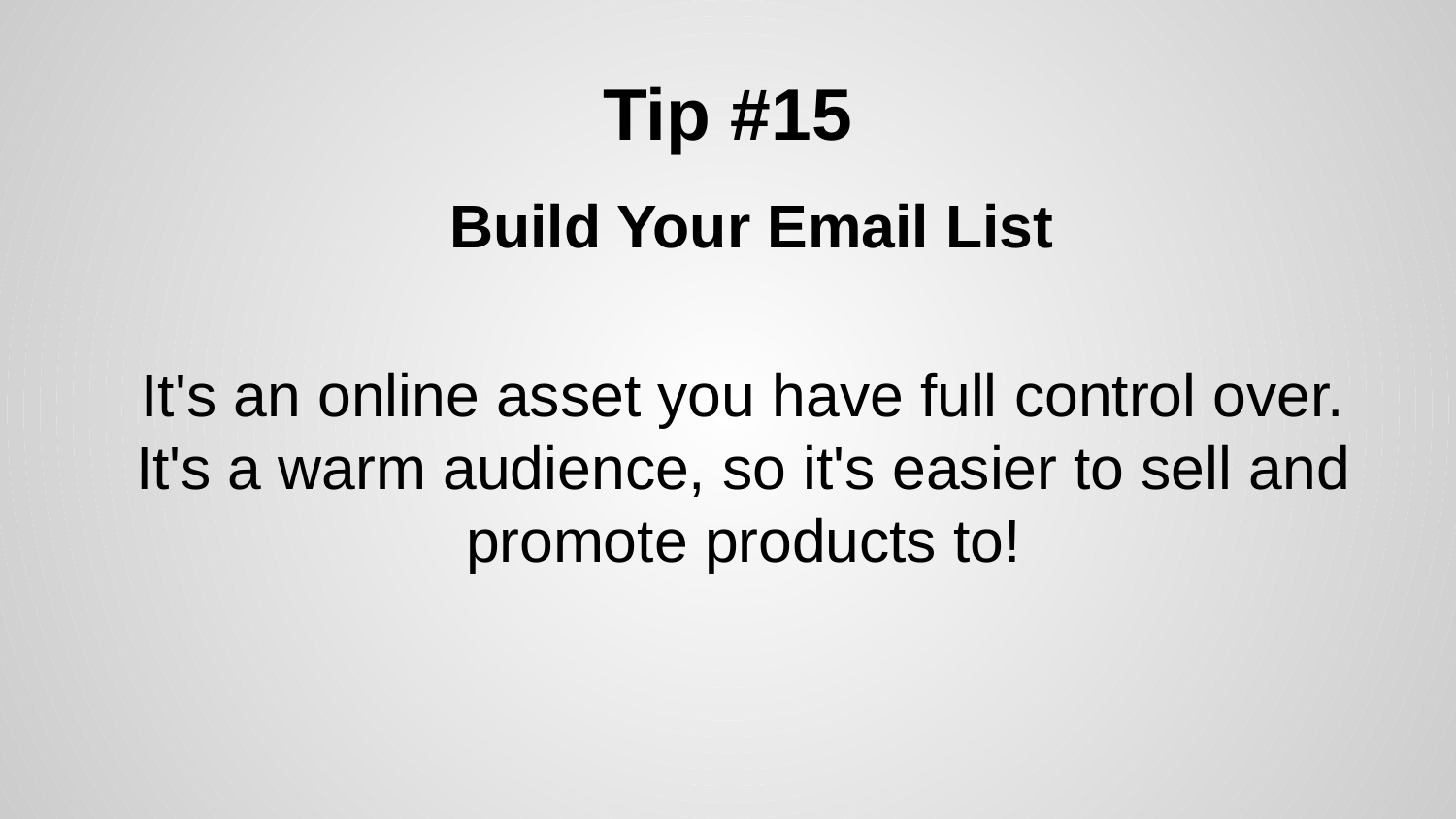

# Tip #15

 Build Your Email List

It's an online asset you have full control over. It's a warm audience, so it's easier to sell and promote products to!